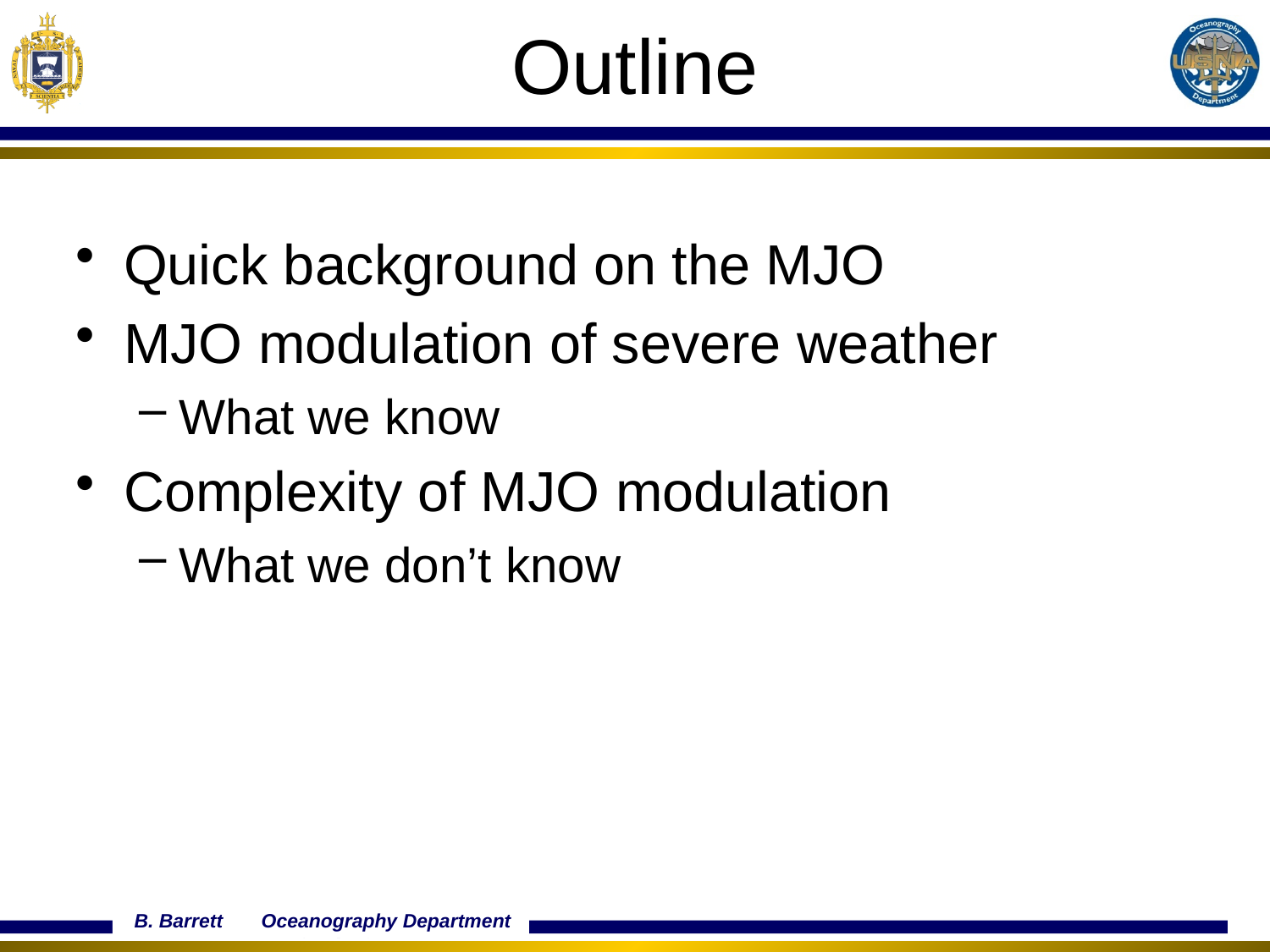

# Outline
Quick background on the MJO
MJO modulation of severe weather
What we know
Complexity of MJO modulation
What we don’t know